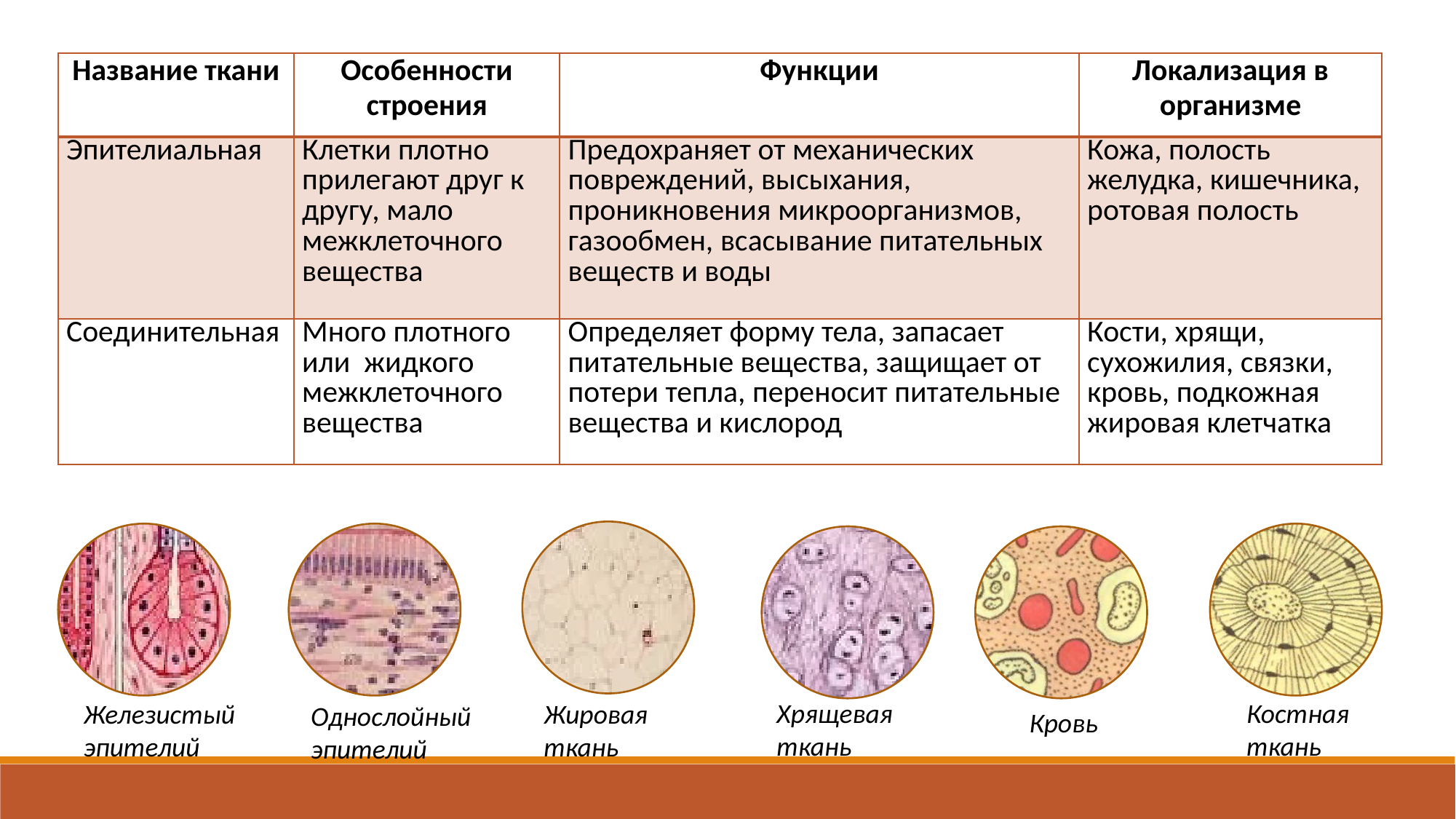

| Название ткани | Особенности строения | Функции | Локализация в организме |
| --- | --- | --- | --- |
| Эпителиальная | Клетки плотно прилегают друг к другу, мало межклеточного вещества | Предохраняет от механических повреждений, высыхания, проникновения микроорганизмов, газообмен, всасывание питательных веществ и воды | Кожа, полость желудка, кишечника, ротовая полость |
| Соединительная | Много плотного или жидкого межклеточного вещества | Определяет форму тела, запасает питательные вещества, защищает от потери тепла, переносит питательные вещества и кислород | Кости, хрящи, сухожилия, связки, кровь, подкожная жировая клетчатка |

Костная ткань
Хрящевая ткань
Жировая ткань
Железистый эпителий
Однослойный эпителий
Кровь